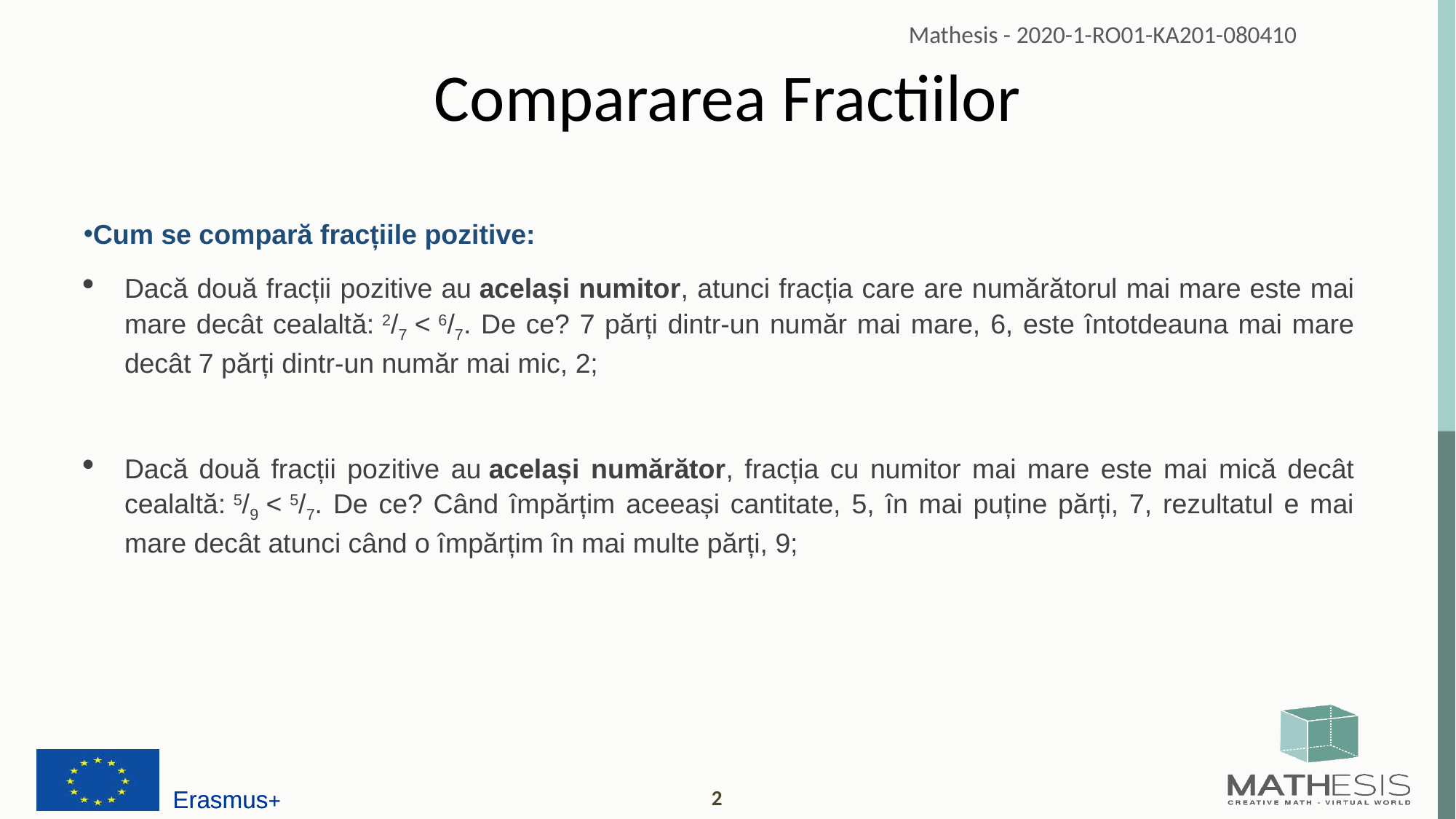

# Compararea Fractiilor
Cum se compară fracțiile pozitive:
Dacă două fracții pozitive au același numitor, atunci fracția care are numărătorul mai mare este mai mare decât cealaltă: 2/7 < 6/7. De ce? 7 părți dintr-un număr mai mare, 6, este întotdeauna mai mare decât 7 părți dintr-un număr mai mic, 2;

Dacă două fracții pozitive au același numărător, fracția cu numitor mai mare este mai mică decât cealaltă: 5/9 < 5/7. De ce? Când împărțim aceeași cantitate, 5, în mai puține părți, 7, rezultatul e mai mare decât atunci când o împărțim în mai multe părți, 9;